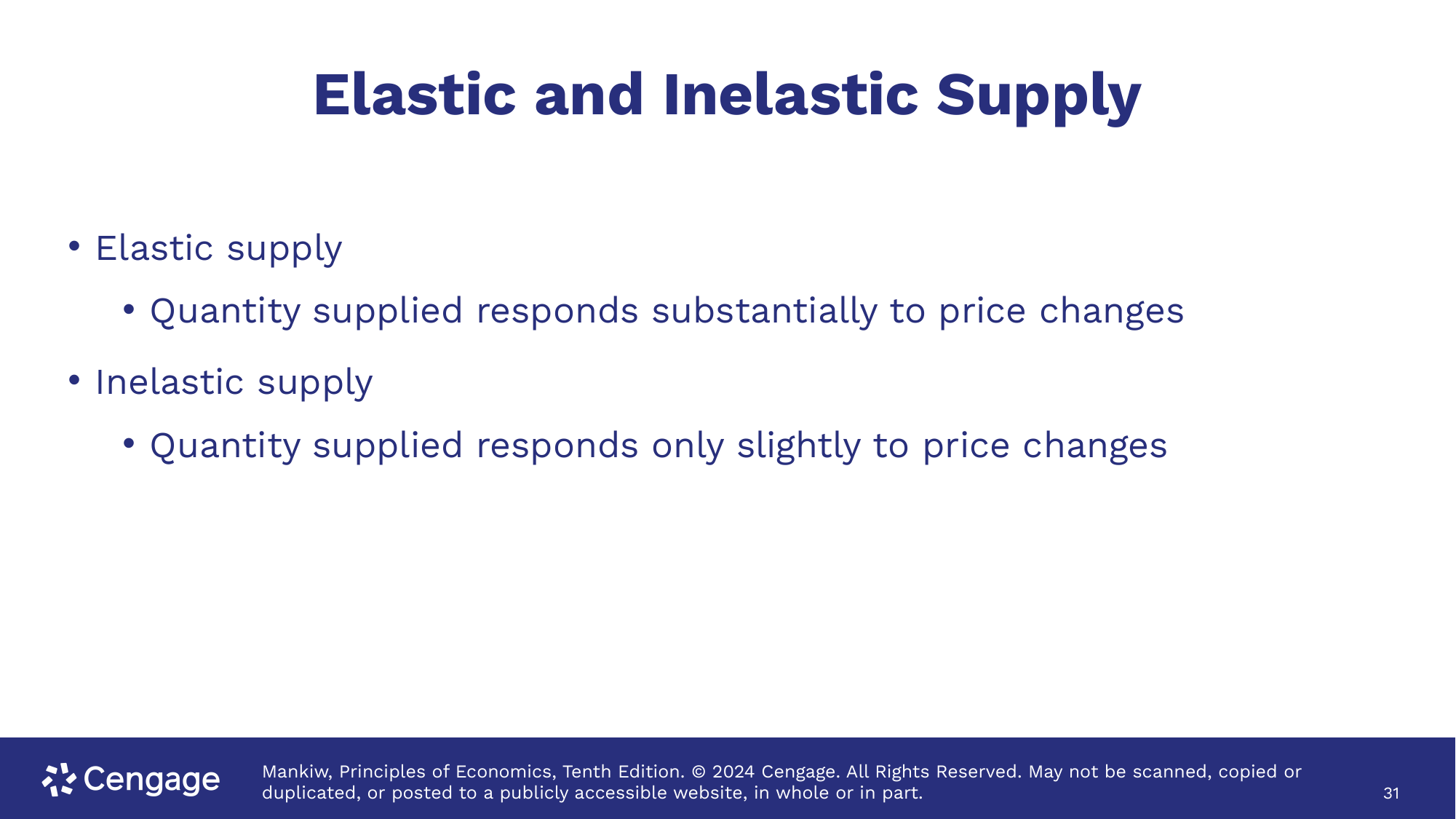

# Elastic and Inelastic Supply
Elastic supply
Quantity supplied responds substantially to price changes
Inelastic supply
Quantity supplied responds only slightly to price changes